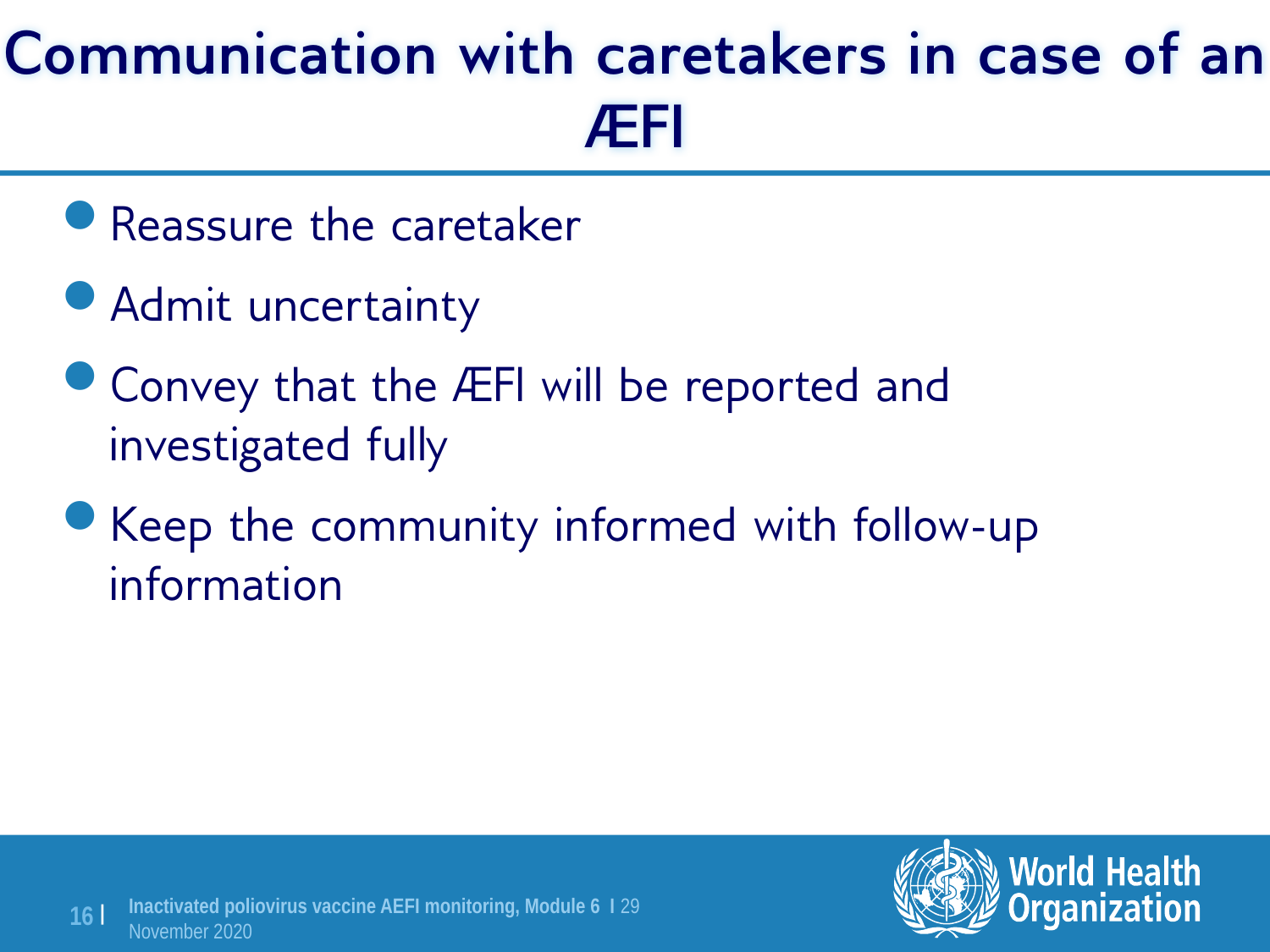

# Communication with caretakers in case of an AEFI
Reassure the caretaker
Admit uncertainty
Convey that the AEFI will be reported and investigated fully
Keep the community informed with follow-up information